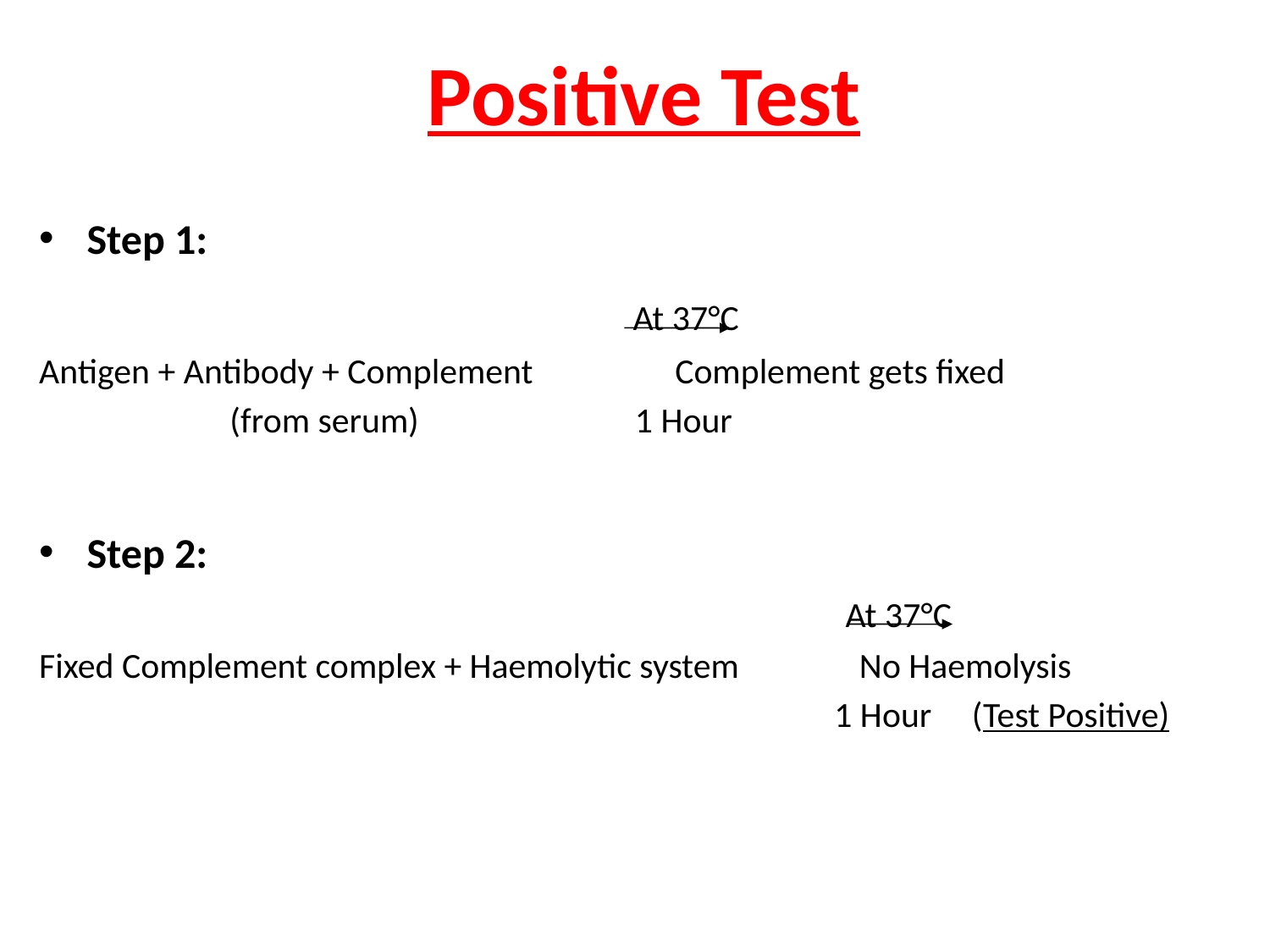

# Positive Test

Step 1:
			     		   At 37°C
Antigen + Antibody + Complement 	          Complement gets fixed
	 	  (from serum)		     1 Hour

Step 2:
						             At 37°C
Fixed Complement complex + Haemolytic system               No Haemolysis
		       			    	              1 Hour     (Test Positive)